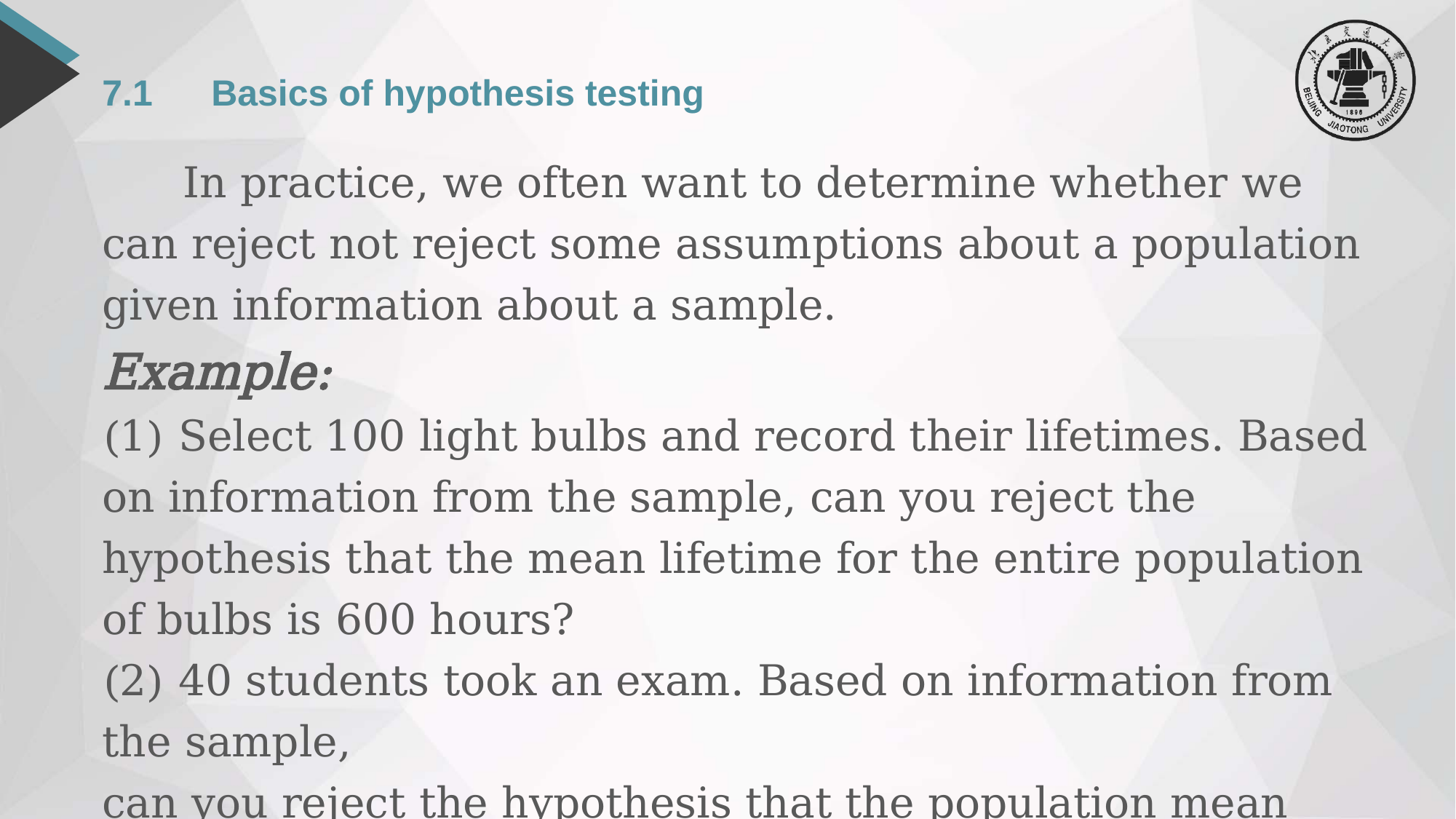

# 7.1	Basics of hypothesis testing
      In practice, we often want to determine whether we can reject not reject some assumptions about a population given information about a sample.
Example:
(1) Select 100 light bulbs and record their lifetimes. Based on information from the sample, can you reject the hypothesis that the mean lifetime for the entire population of bulbs is 600 hours?
(2) 40 students took an exam. Based on information from the sample,
can you reject the hypothesis that the population mean score is greater than or equal to 80 points?